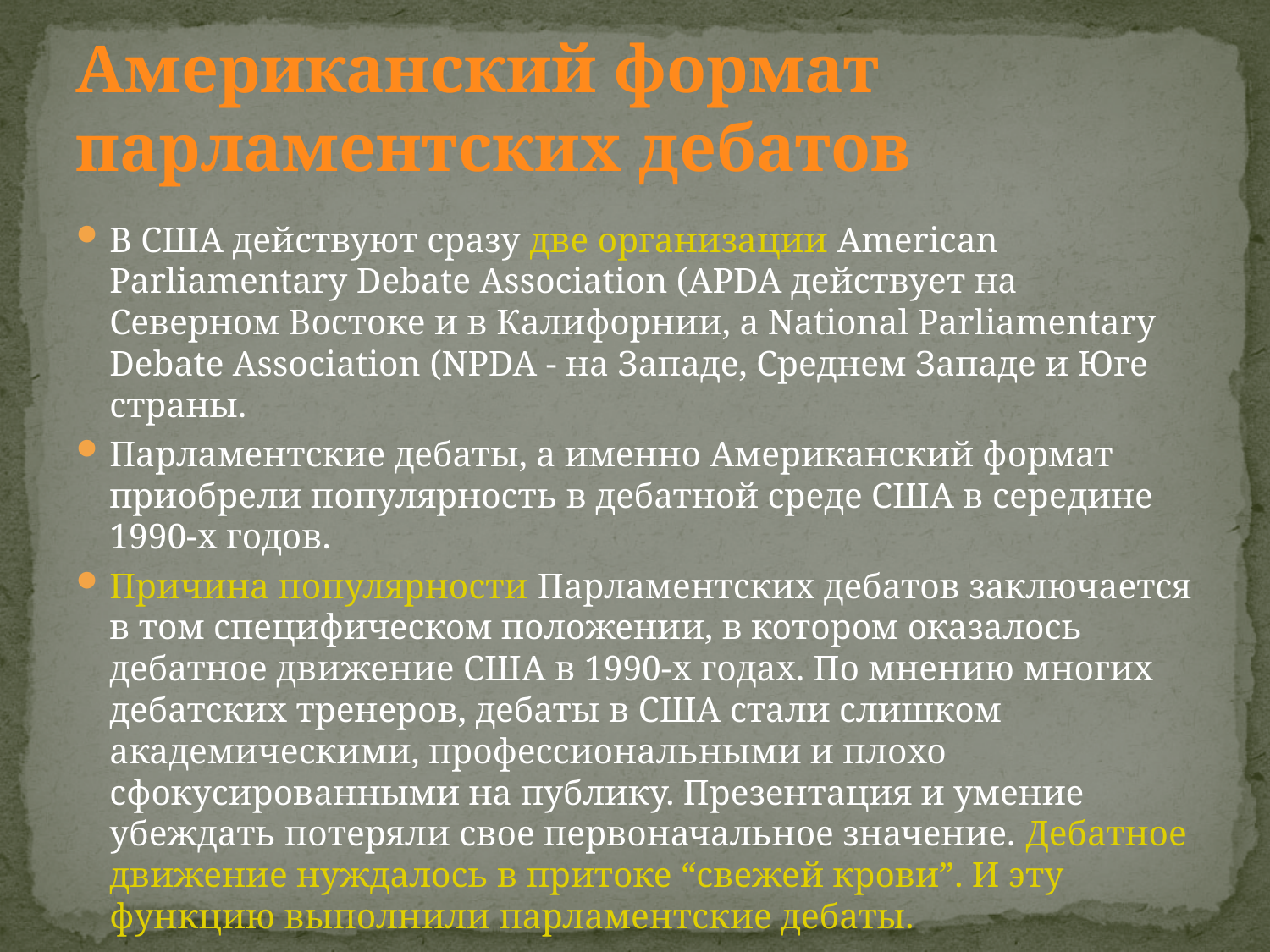

# Американский формат парламентских дебатов
В США действуют сразу две организации American Parliamentary Debate Association (APDA действует на Северном Востоке и в Калифорнии, а National Parliamentary Debate Association (NPDA - на Западе, Среднем Западе и Юге страны.
Парламентские дебаты, а именно Американский формат приобрели популярность в дебатной среде США в середине 1990-х годов.
Причина популярности Парламентских дебатов заключается в том специфическом положении, в котором оказалось дебатное движение США в 1990-х годах. По мнению многих дебатских тренеров, дебаты в США стали слишком академическими, профессиональными и плохо сфокусированными на публику. Презентация и умение убеждать потеряли свое первоначальное значение. Дебатное движение нуждалось в притоке “свежей крови”. И эту функцию выполнили парламентские дебаты.